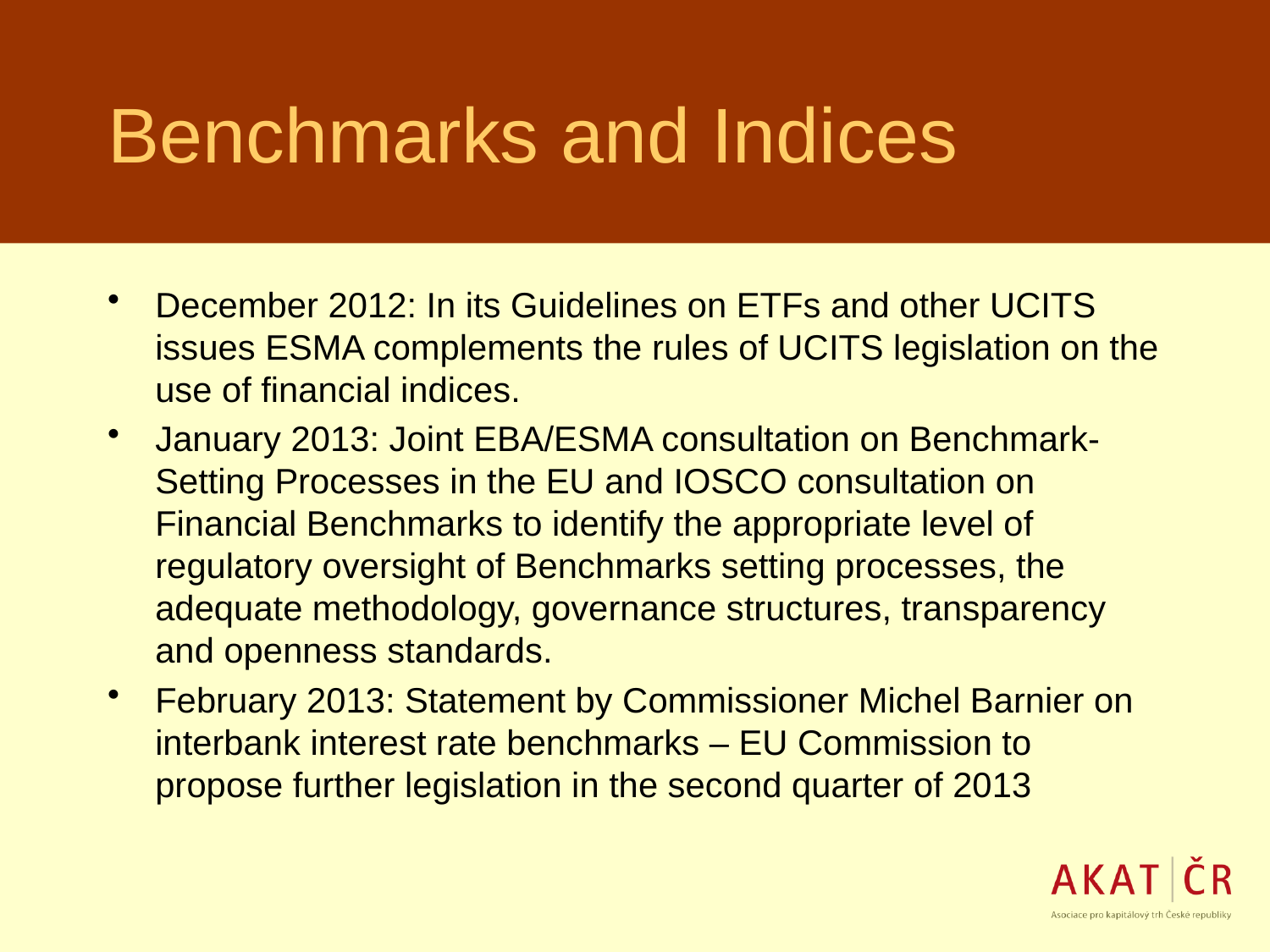

# Benchmarks and Indices
December 2012: In its Guidelines on ETFs and other UCITS issues ESMA complements the rules of UCITS legislation on the use of financial indices.
January 2013: Joint EBA/ESMA consultation on Benchmark-Setting Processes in the EU and IOSCO consultation on Financial Benchmarks to identify the appropriate level of regulatory oversight of Benchmarks setting processes, the adequate methodology, governance structures, transparency and openness standards.
February 2013: Statement by Commissioner Michel Barnier on interbank interest rate benchmarks – EU Commission to propose further legislation in the second quarter of 2013